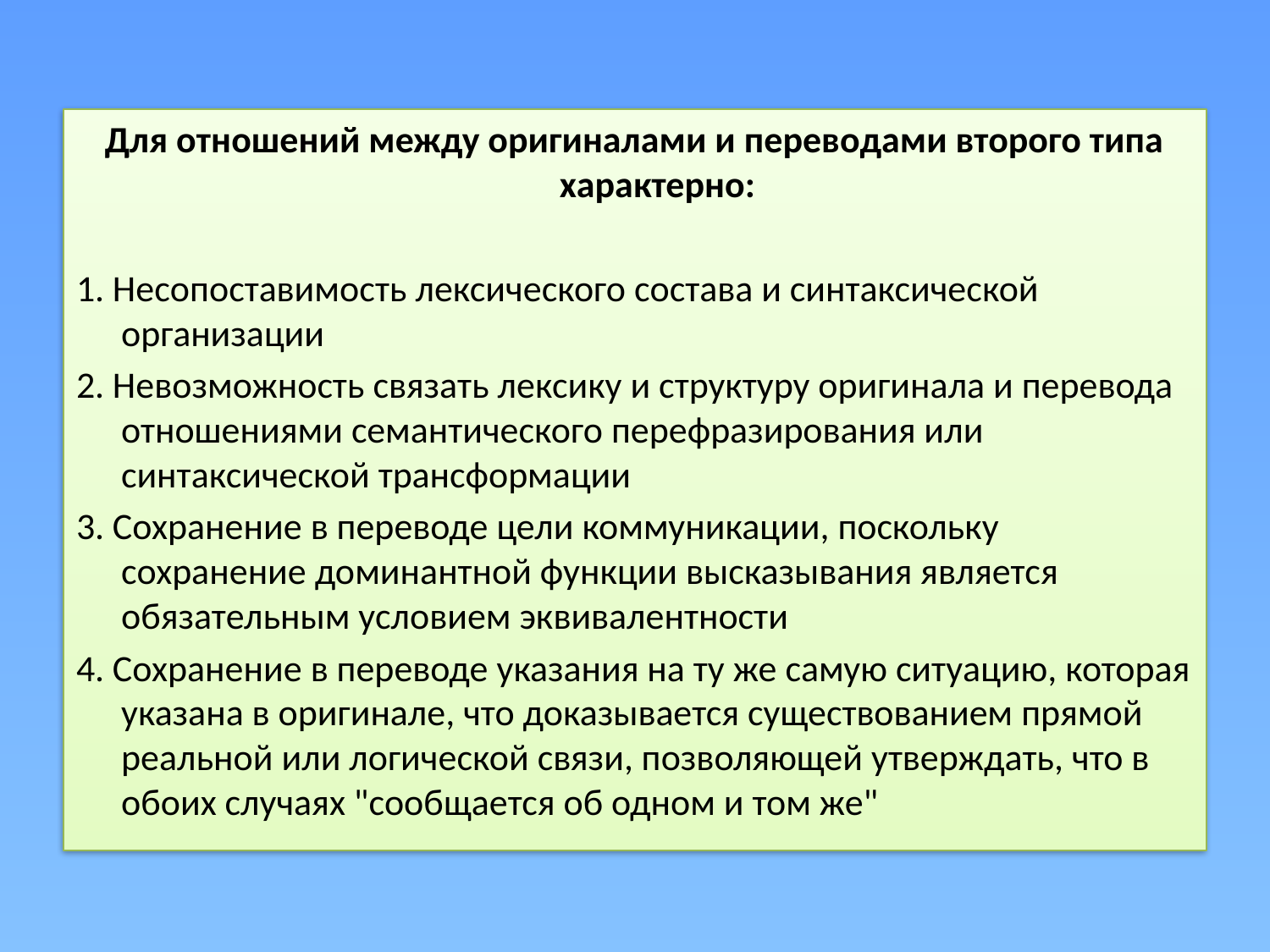

Для отношений между оригиналами и переводами второго типа характерно:

1. Несопоставимость лексического состава и синтаксической организации
2. Невозможность связать лексику и структуру оригинала и перевода отношениями семантического перефразирования или синтаксической трансформации
3. Сохранение в переводе цели коммуникации, поскольку сохранение доминантной функции высказывания является обязательным условием эквивалентности
4. Сохранение в переводе указания на ту же самую ситуацию, которая указана в оригинале, что доказывается существованием прямой реальной или логической связи, позволяющей утверждать, что в обоих случаях "сообщается об одном и том же"